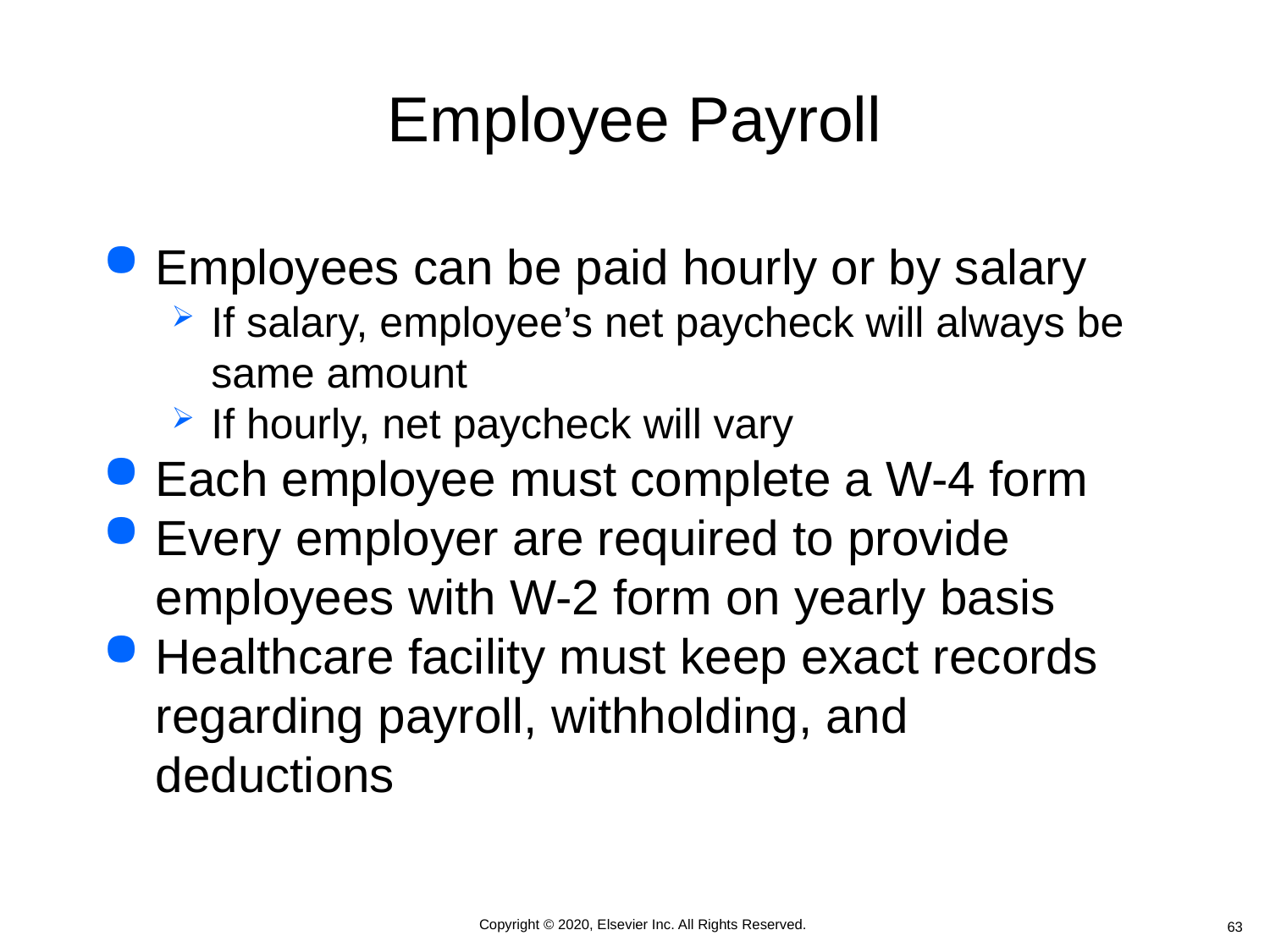

# Employee Payroll
Employees can be paid hourly or by salary
If salary, employee’s net paycheck will always be same amount
If hourly, net paycheck will vary
Each employee must complete a W-4 form
Every employer are required to provide employees with W-2 form on yearly basis
Healthcare facility must keep exact records regarding payroll, withholding, and deductions